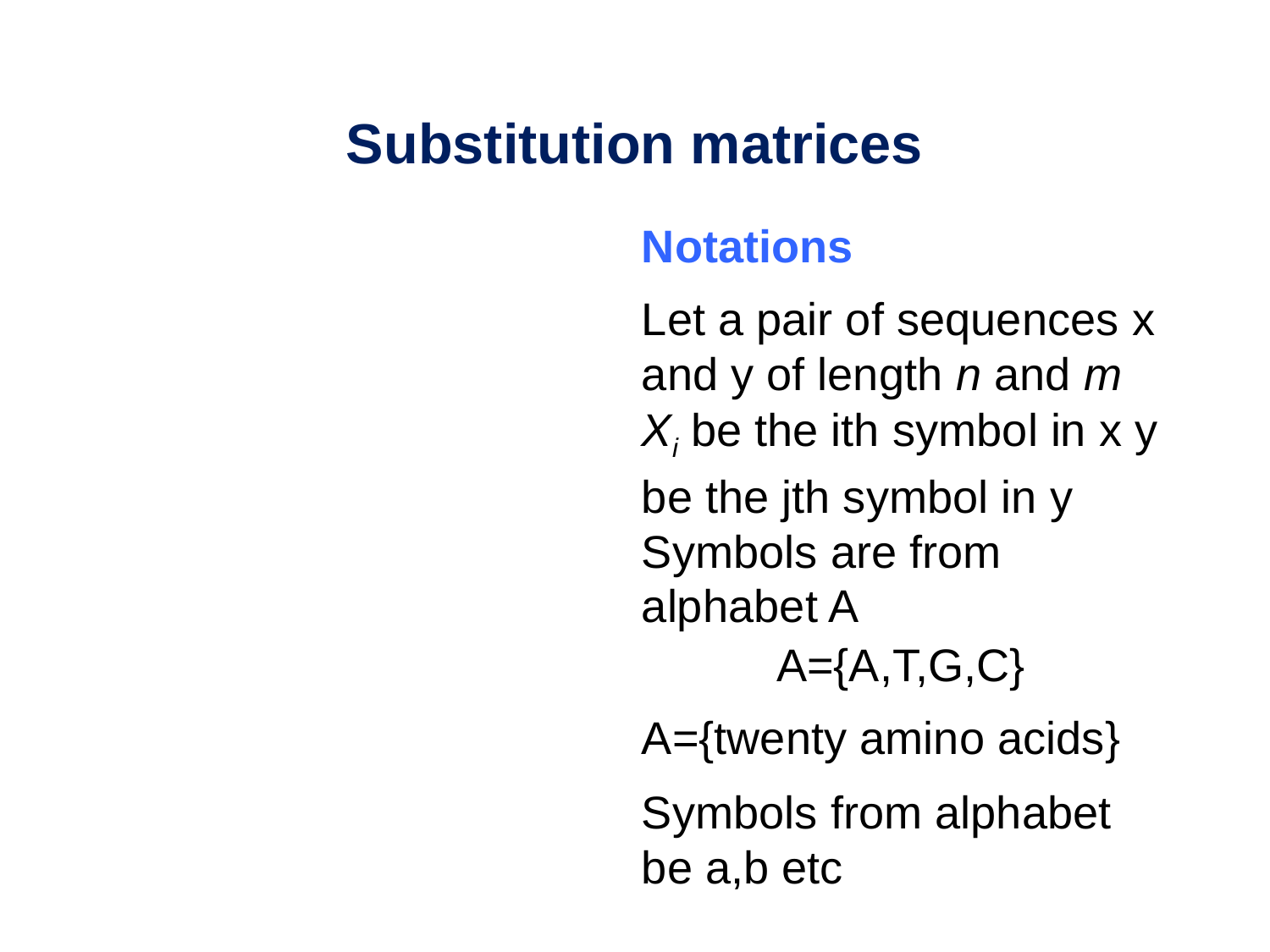

Substitution matrices
Notations
Let a pair of sequences x and y of length n and m
Xi be the ith symbol in x y be the jth symbol in y
Symbols are from alphabet A
A={A,T,G,C}
A={twenty amino acids}
Symbols from alphabet be a,b etc